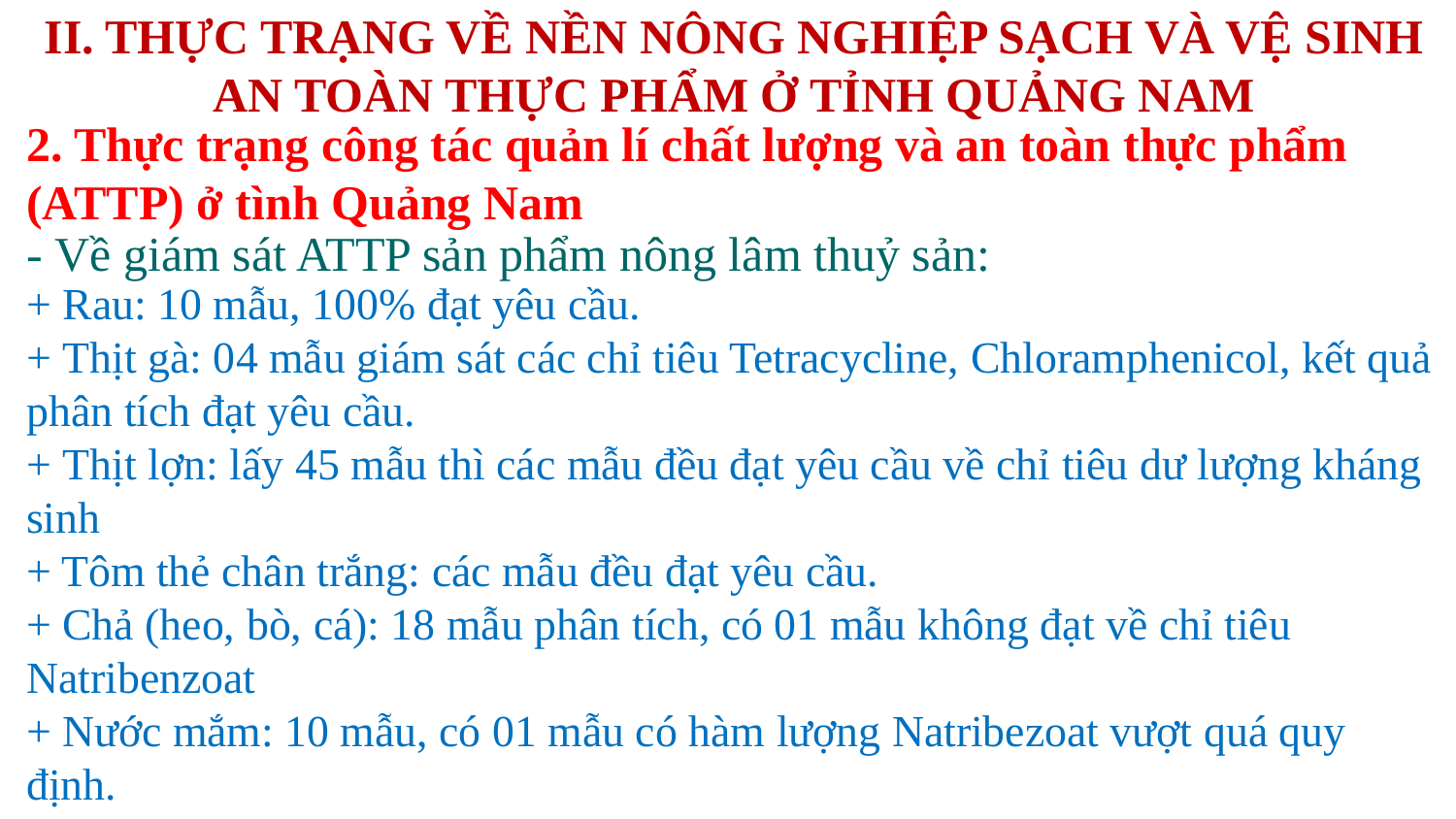

II. THỰC TRẠNG VỀ NỀN NÔNG NGHIỆP SẠCH VÀ VỆ SINH AN TOÀN THỰC PHẨM Ở TỈNH QUẢNG NAM
2. Thực trạng công tác quản lí chất lượng và an toàn thực phẩm (ATTP) ở tình Quảng Nam
- Về giám sát ATTP sản phẩm nông lâm thuỷ sản:
+ Rau: 10 mẫu, 100% đạt yêu cầu.
+ Thịt gà: 04 mẫu giám sát các chỉ tiêu Tetracycline, Chloramphenicol, kết quả phân tích đạt yêu cầu.
+ Thịt lợn: lấy 45 mẫu thì các mẫu đều đạt yêu cầu về chỉ tiêu dư lượng kháng sinh
+ Tôm thẻ chân trắng: các mẫu đều đạt yêu cầu.
+ Chả (heo, bò, cá): 18 mẫu phân tích, có 01 mẫu không đạt về chỉ tiêu Natribenzoat
+ Nước mắm: 10 mẫu, có 01 mẫu có hàm lượng Natribezoat vượt quá quy định.